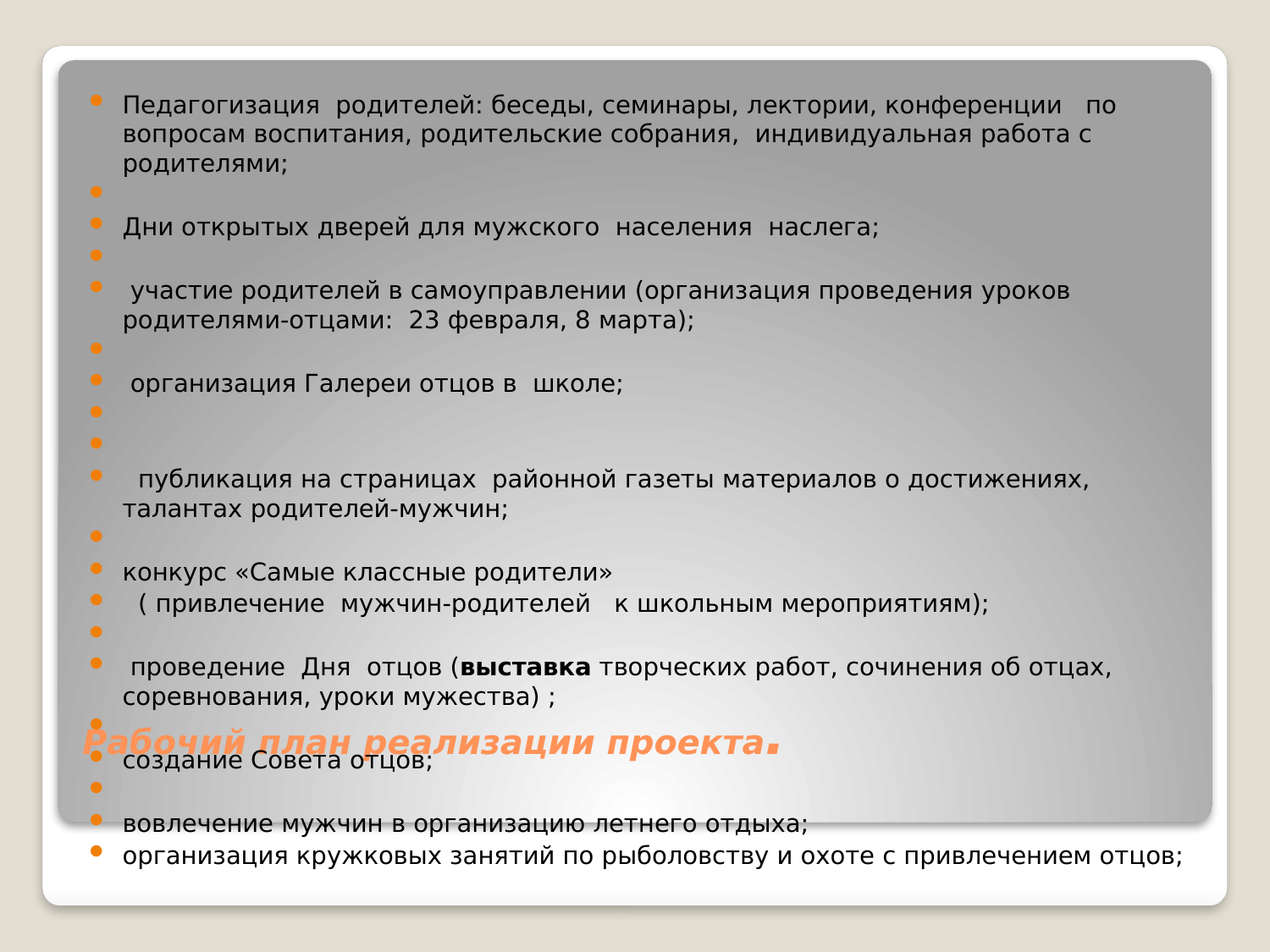

Педагогизация  родителей: беседы, семинары, лектории, конференции   по вопросам воспитания, родительские собрания,  индивидуальная работа с родителями;

Дни открытых дверей для мужского  населения  наслега;

 участие родителей в самоуправлении (организация проведения уроков родителями-отцами:  23 февраля, 8 марта);

 организация Галереи отцов в  школе;

  публикация на страницах  районной газеты материалов о достижениях, талантах родителей-мужчин;

конкурс «Самые классные родители»
  ( привлечение  мужчин-родителей   к школьным мероприятиям);

 проведение  Дня  отцов (выставка творческих работ, сочинения об отцах, соревнования, уроки мужества) ;

создание Совета отцов;

вовлечение мужчин в организацию летнего отдыха;
организация кружковых занятий по рыболовству и охоте с привлечением отцов;

# Рабочий план реализации проекта.